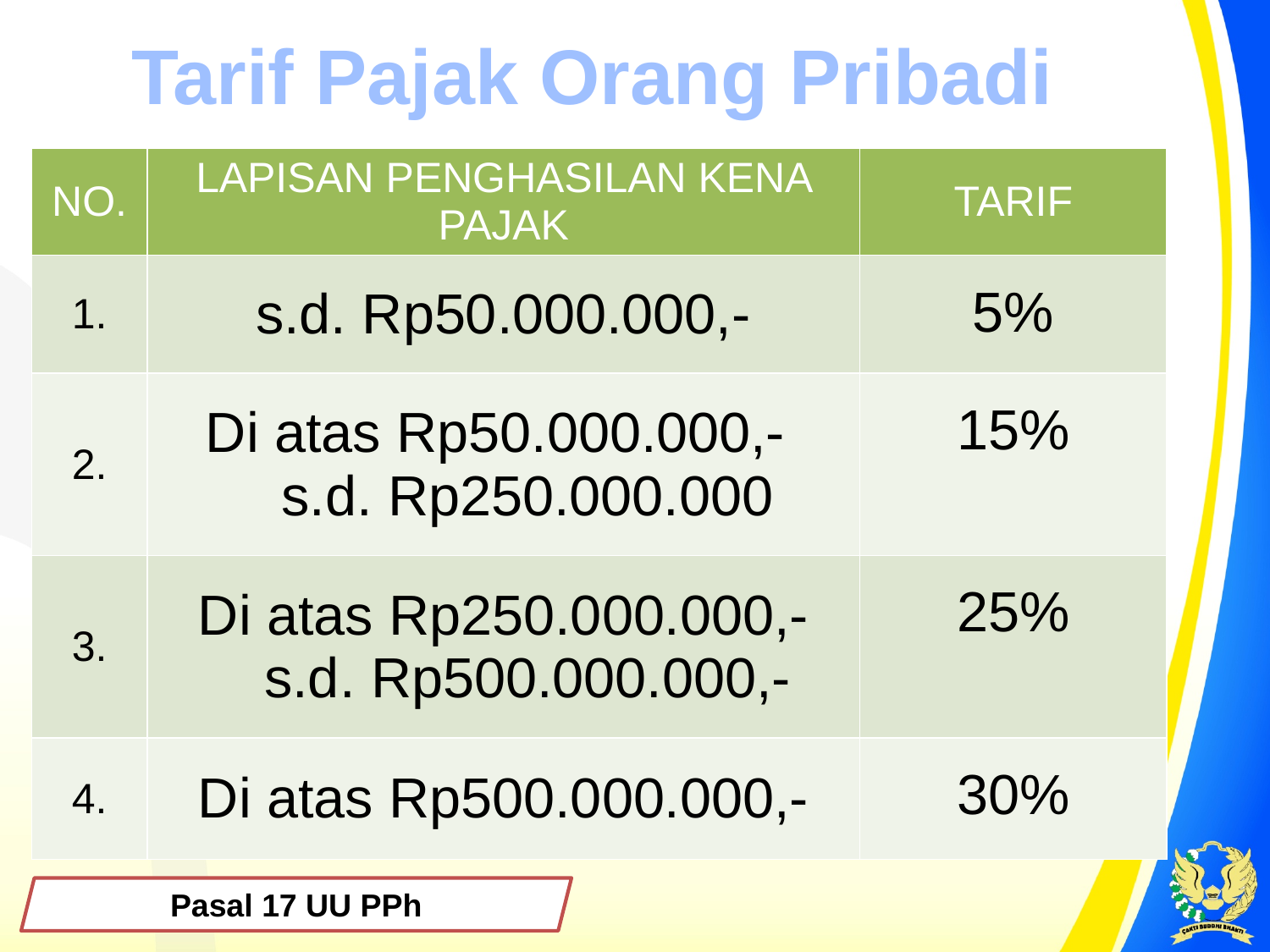

Tarif Pajak Orang Pribadi
| NO. | LAPISAN PENGHASILAN KENA PAJAK | TARIF |
| --- | --- | --- |
| 1. | s.d. Rp50.000.000,- | 5% |
| 2. | Di atas Rp50.000.000,- s.d. Rp250.000.000 | 15% |
| 3. | Di atas Rp250.000.000,- s.d. Rp500.000.000,- | 25% |
| 4. | Di atas Rp500.000.000,- | 30% |

Pasal 17 UU PPh